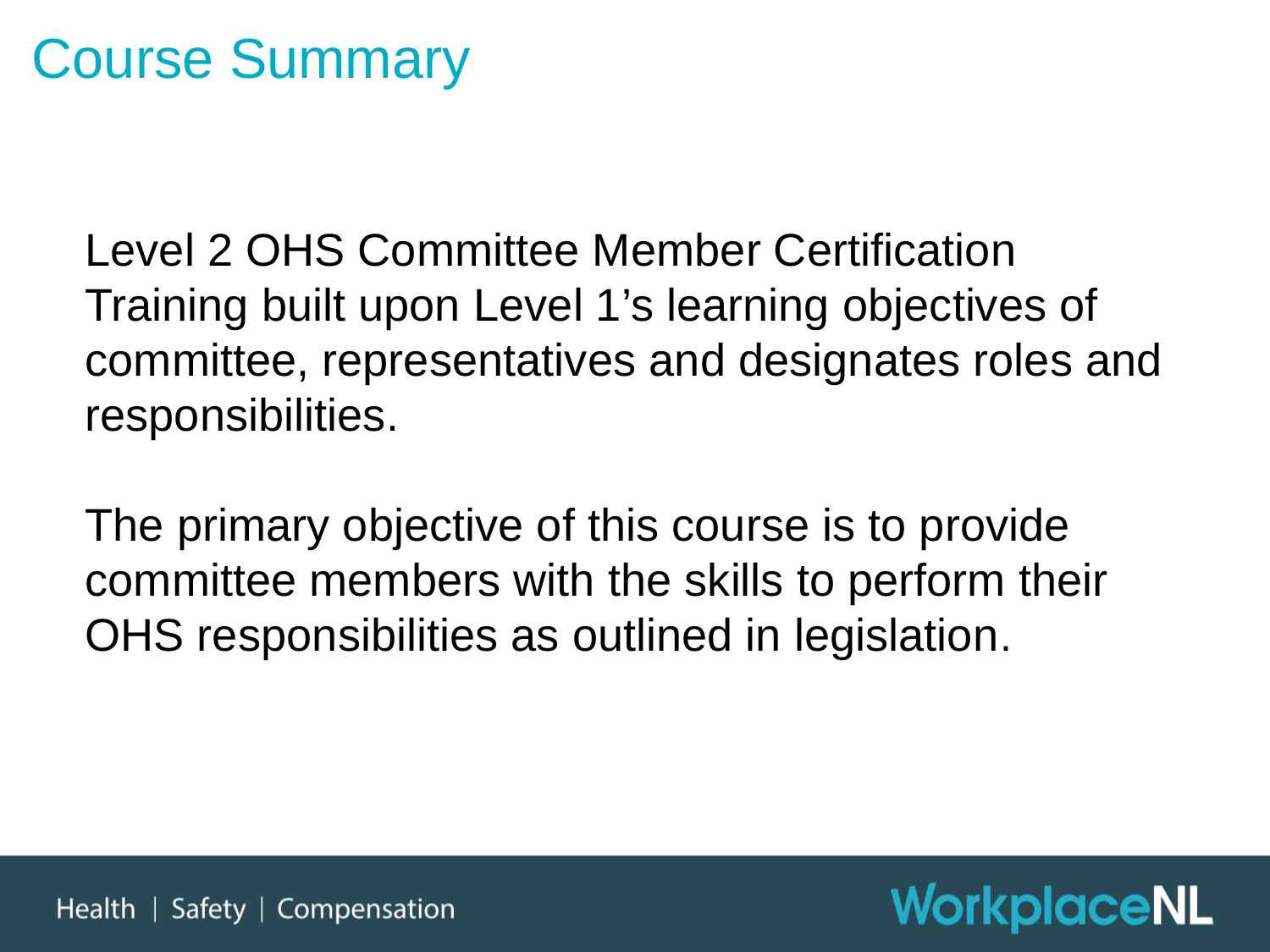

# Course Summary
Level 2 OHS Committee Member Certification Training built upon Level 1’s learning objectives of committee, representatives and designates roles and responsibilities.

The primary objective of this course is to provide committee members with the skills to perform their
OHS responsibilities as outlined in legislation.